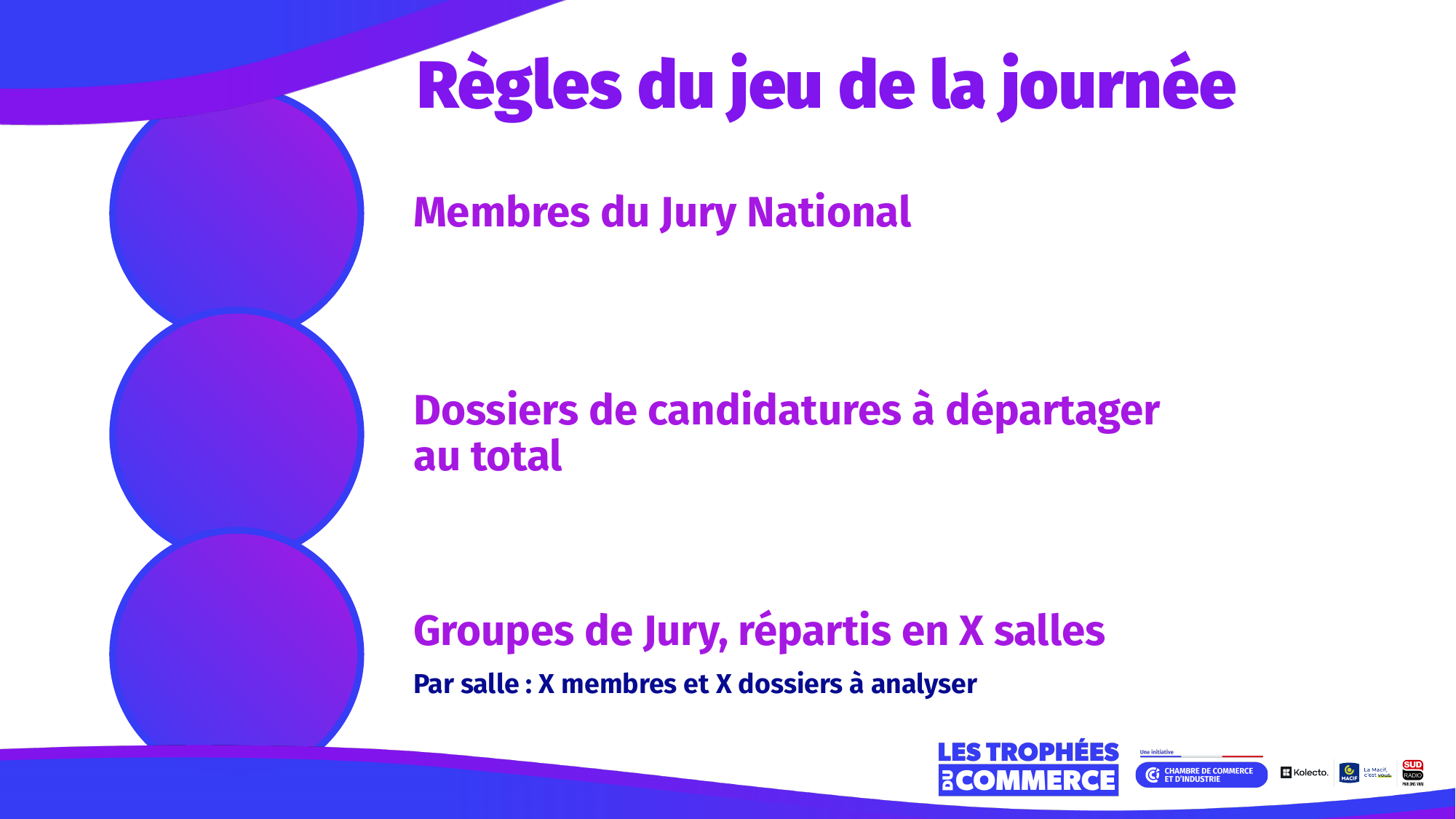

# Règles du jeu de la journée

Membres du Jury National

Dossiers de candidatures à départager
au total

Groupes de Jury, répartis en X salles
Par salle : X membres et X dossiers à analyser